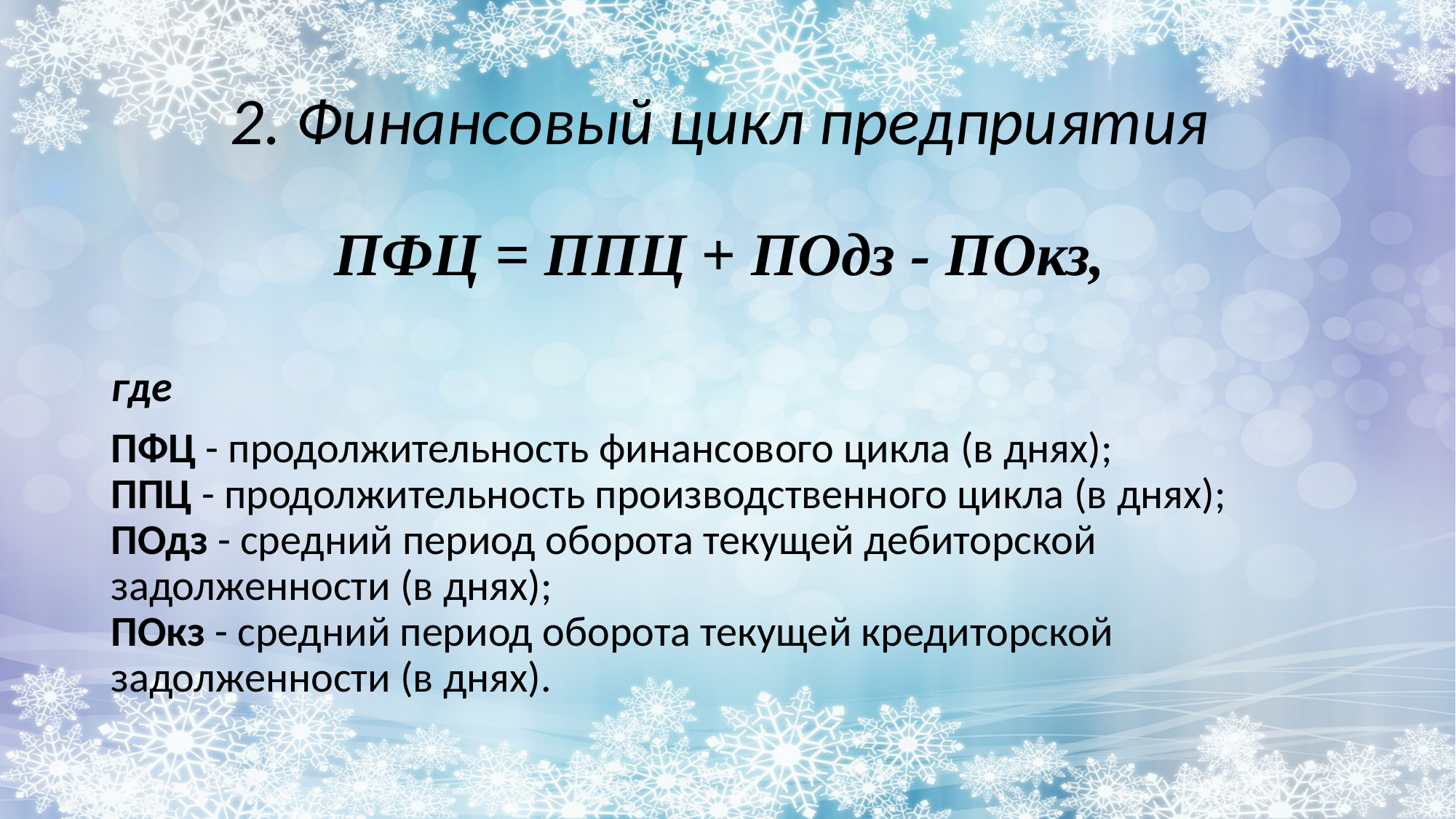

# 2. Финансовый цикл предприятия
ПФЦ = ППЦ + ПОдз - ПОкз,

где
ПФЦ - продолжительность финансового цикла (в днях);
ППЦ - продолжительность производственного цикла (в днях);
ПОдз - средний период оборота текущей дебиторской задолженности (в днях);
ПОкз - средний период оборота текущей кредиторской задолженности (в днях).